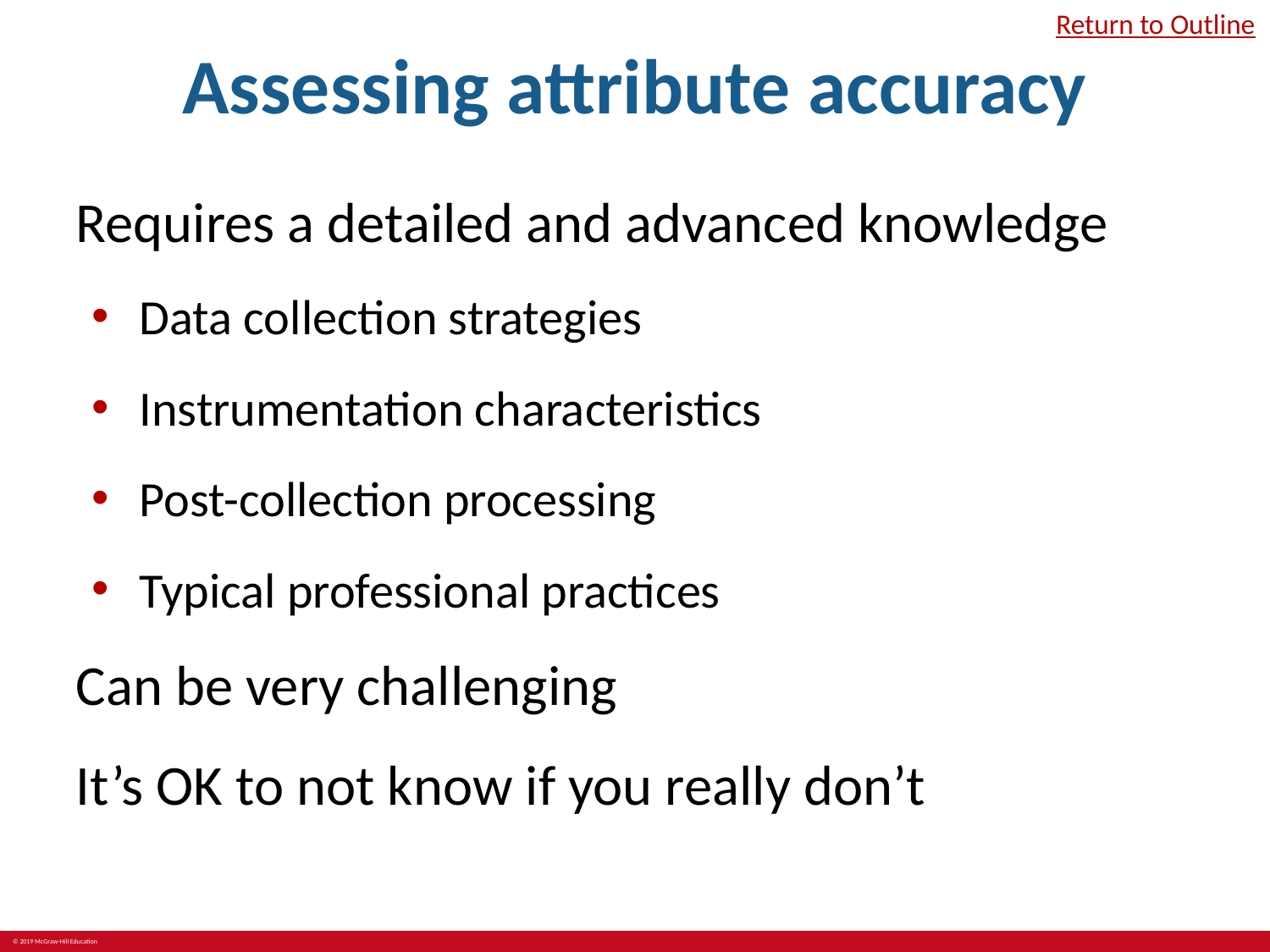

# Assessing attribute accuracy
Return to Outline
Requires a detailed and advanced knowledge
Data collection strategies
Instrumentation characteristics
Post-collection processing
Typical professional practices
Can be very challenging
It’s OK to not know if you really don’t